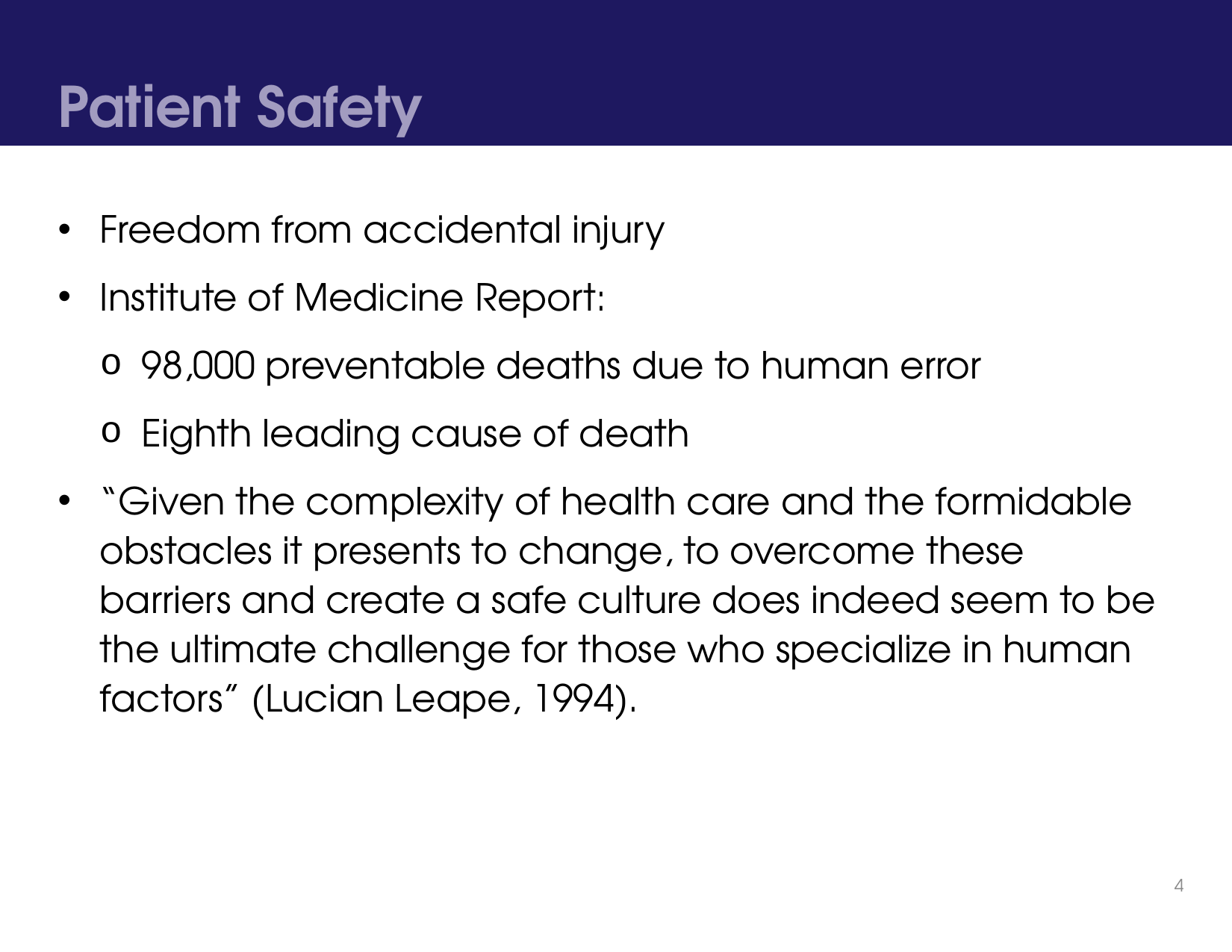

# Patient Safety
Freedom from accidental injury
Institute of Medicine Report:
98,000 preventable deaths due to human error
Eighth leading cause of death
“Given the complexity of health care and the formidable obstacles it presents to change, to overcome these barriers and create a safe culture does indeed seem to be the ultimate challenge for those who specialize in human factors” (Lucian Leape, 1994).
4